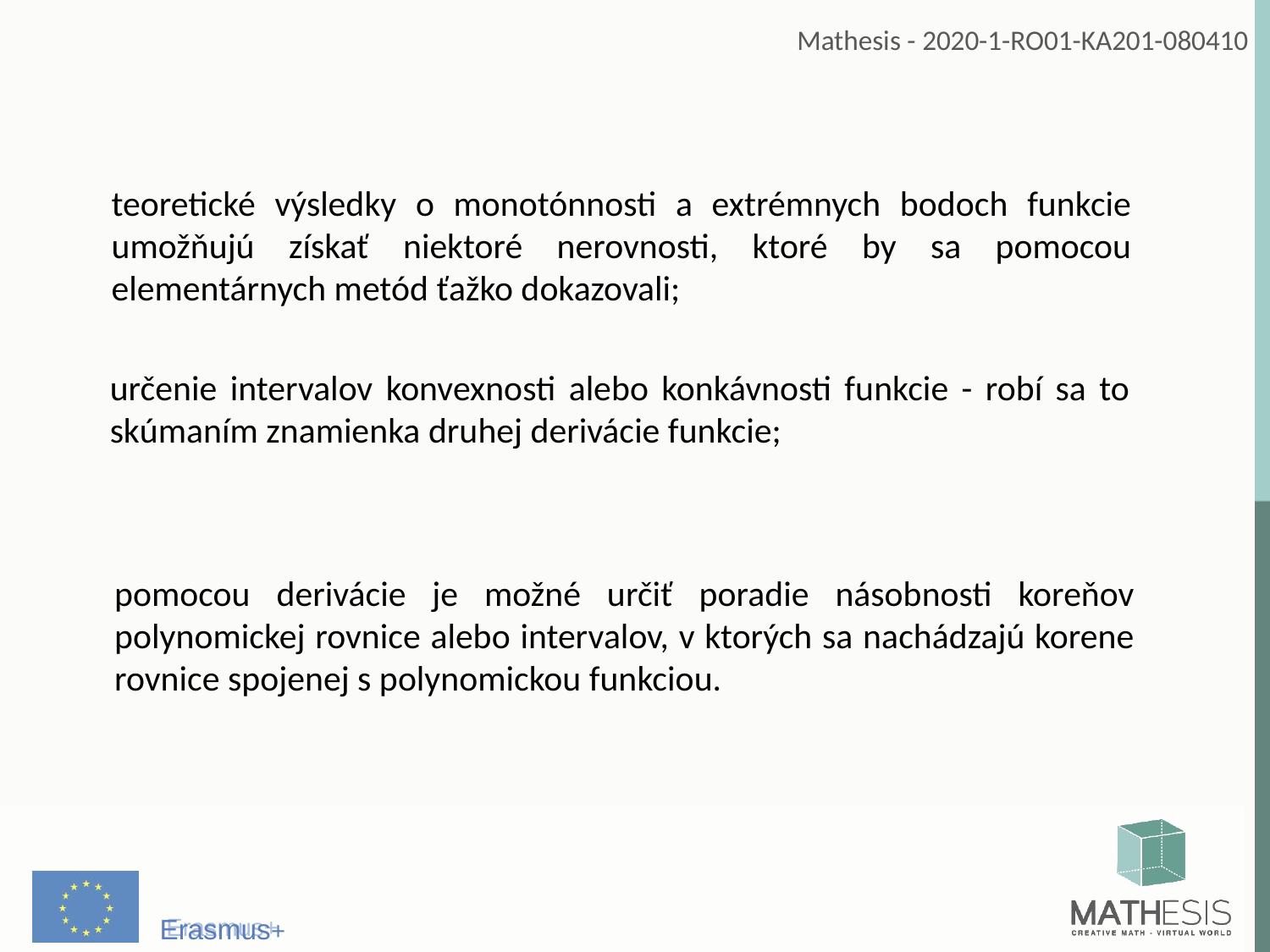

teoretické výsledky o monotónnosti a extrémnych bodoch funkcie umožňujú získať niektoré nerovnosti, ktoré by sa pomocou elementárnych metód ťažko dokazovali;
určenie intervalov konvexnosti alebo konkávnosti funkcie - robí sa to skúmaním znamienka druhej derivácie funkcie;
pomocou derivácie je možné určiť poradie násobnosti koreňov polynomickej rovnice alebo intervalov, v ktorých sa nachádzajú korene rovnice spojenej s polynomickou funkciou.